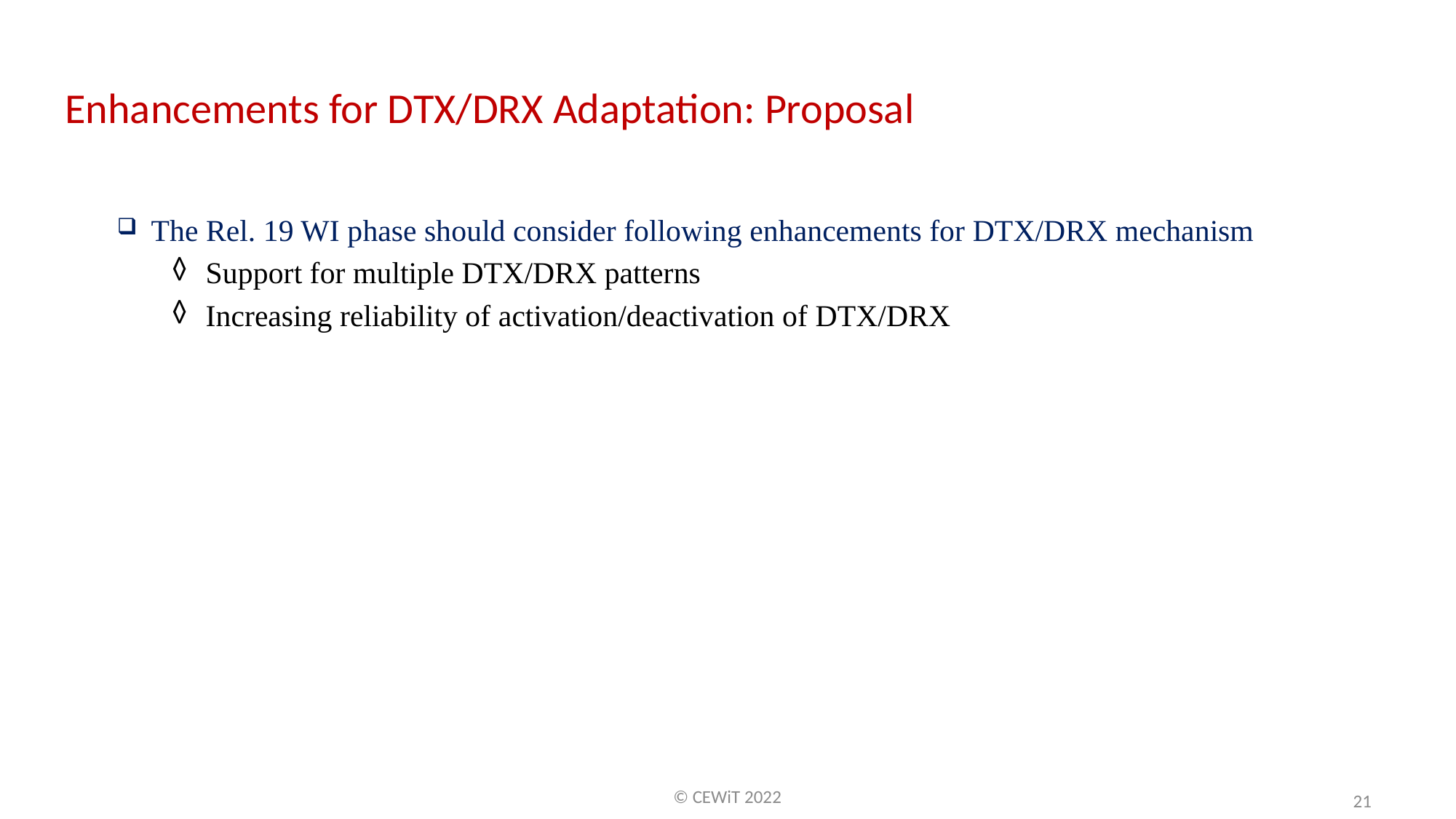

Enhancements for DTX/DRX Adaptation: Proposal

The Rel. 19 WI phase should consider following enhancements for DTX/DRX mechanism
Support for multiple DTX/DRX patterns
Increasing reliability of activation/deactivation of DTX/DRX
© CEWiT 2022
21